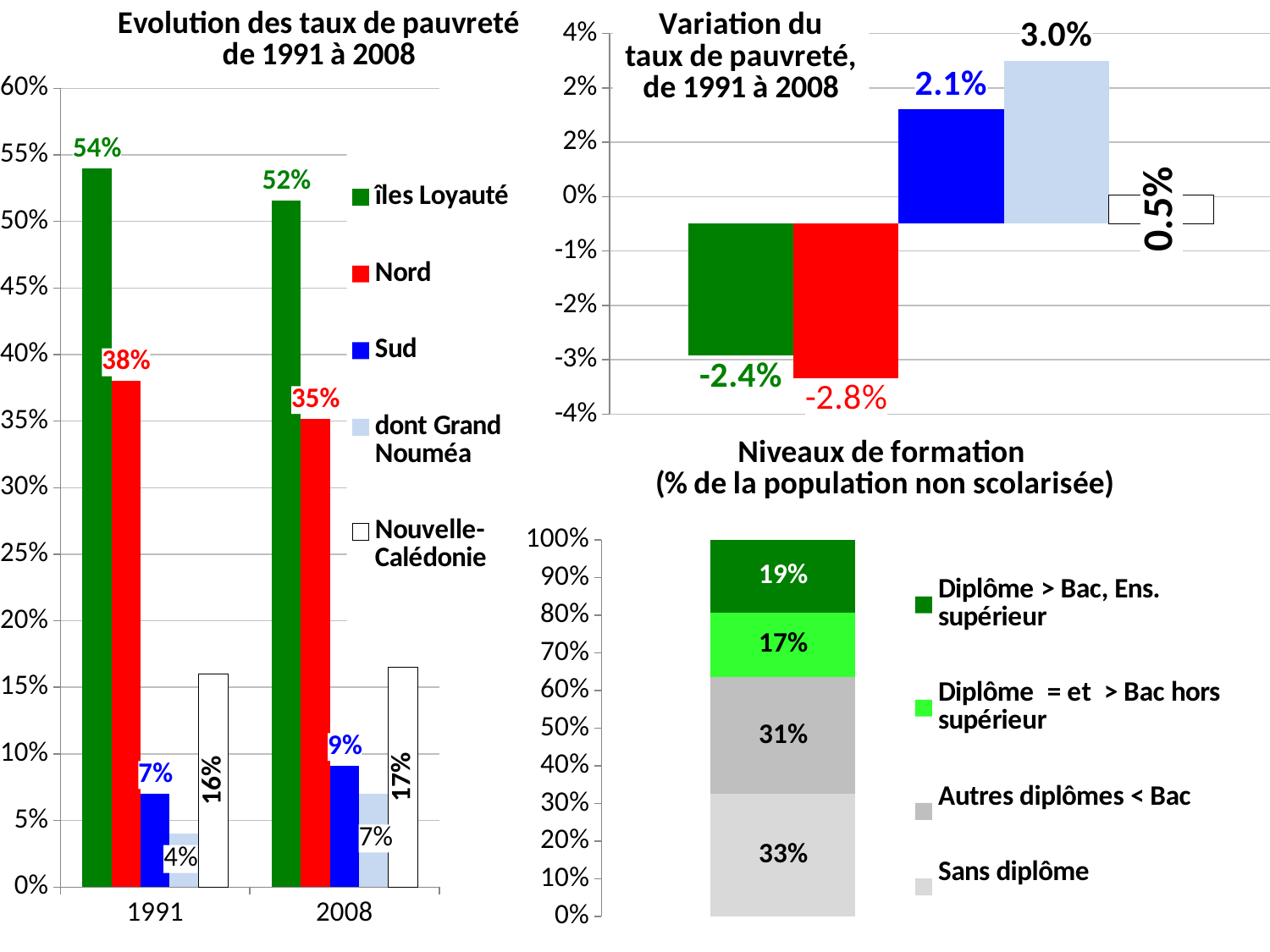

### Chart: Evolution des taux de pauvreté
de 1991 à 2008

| Category | îles Loyauté | Nord | Sud | dont Grand Nouméa | Nouvelle-Calédonie  |
|---|---|---|---|---|---|
| 1991.0 | 0.54 | 0.38 | 0.07 | 0.04 | 0.16 |
| 2008.0 | 0.515791526133908 | 0.351652327588812 | 0.0910455901886037 | 0.07 | 0.16533149801716 |

### Chart: Variation du
 taux de pauvreté,
de 1991 à 2008

| Category | îles Loyauté | Nord | Sud | dont Grand Nouméa | Nouvelle-Calédonie  |
|---|---|---|---|---|---|
| 08-91 | -0.0242084738660925 | -0.0283476724111876 | 0.0210455901886037 | 0.03 | 0.00533149801716048 |

### Chart: Niveaux de formation
(% de la population non scolarisée)

| Category | Sans diplôme  | Autres diplômes < Bac | Diplôme  = et  > Bac hors supérieur | Diplôme > Bac, Ens. supérieur |
|---|---|---|---|---|